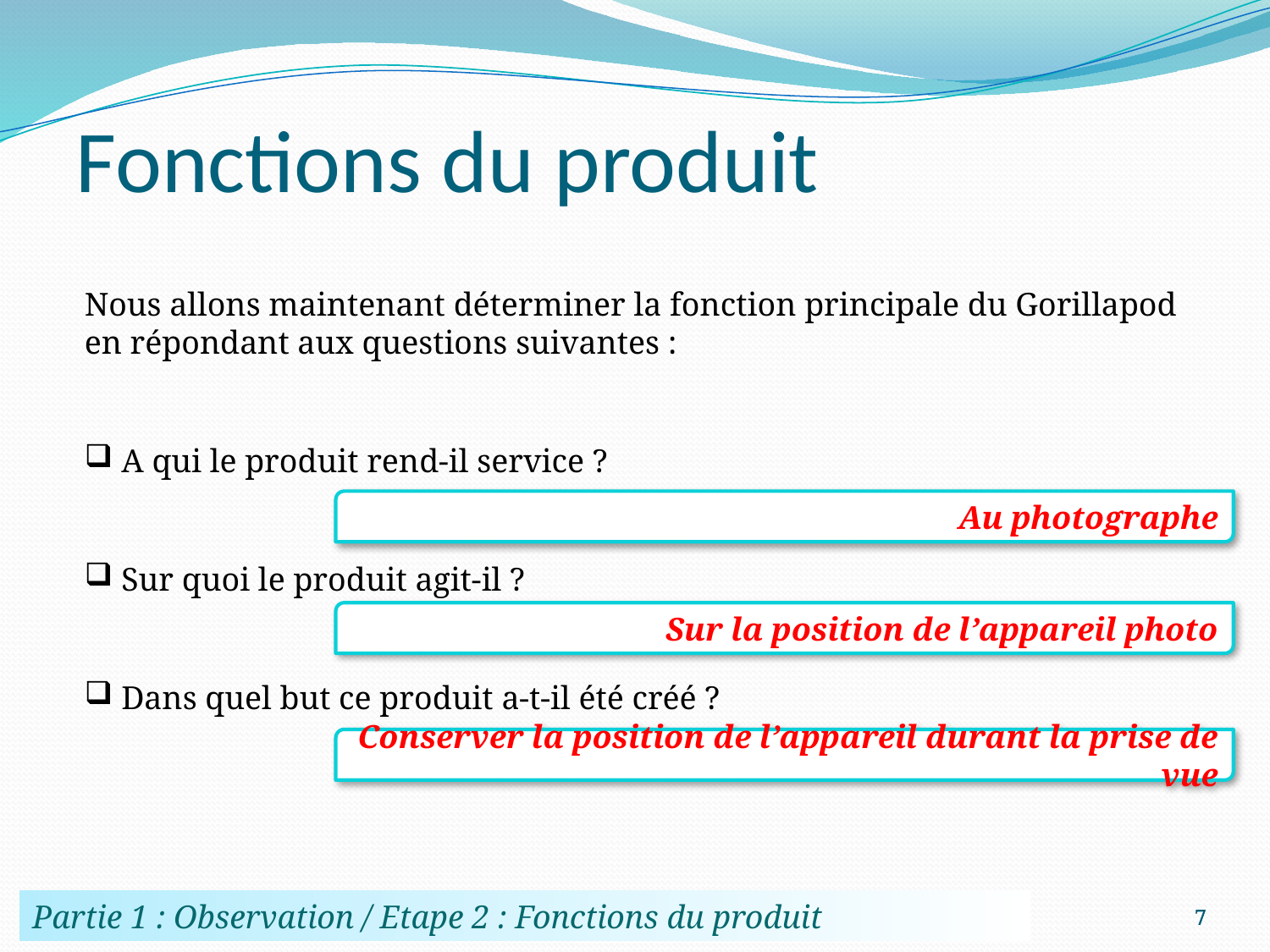

Fonctions du produit
Nous allons maintenant déterminer la fonction principale du Gorillapod en répondant aux questions suivantes :

 A qui le produit rend-il service ?

 Sur quoi le produit agit-il ?

 Dans quel but ce produit a-t-il été créé ?
Au photographe
Sur la position de l’appareil photo
Conserver la position de l’appareil durant la prise de vue
7
7
Partie 1 : Observation / Etape 2 : Fonctions du produit